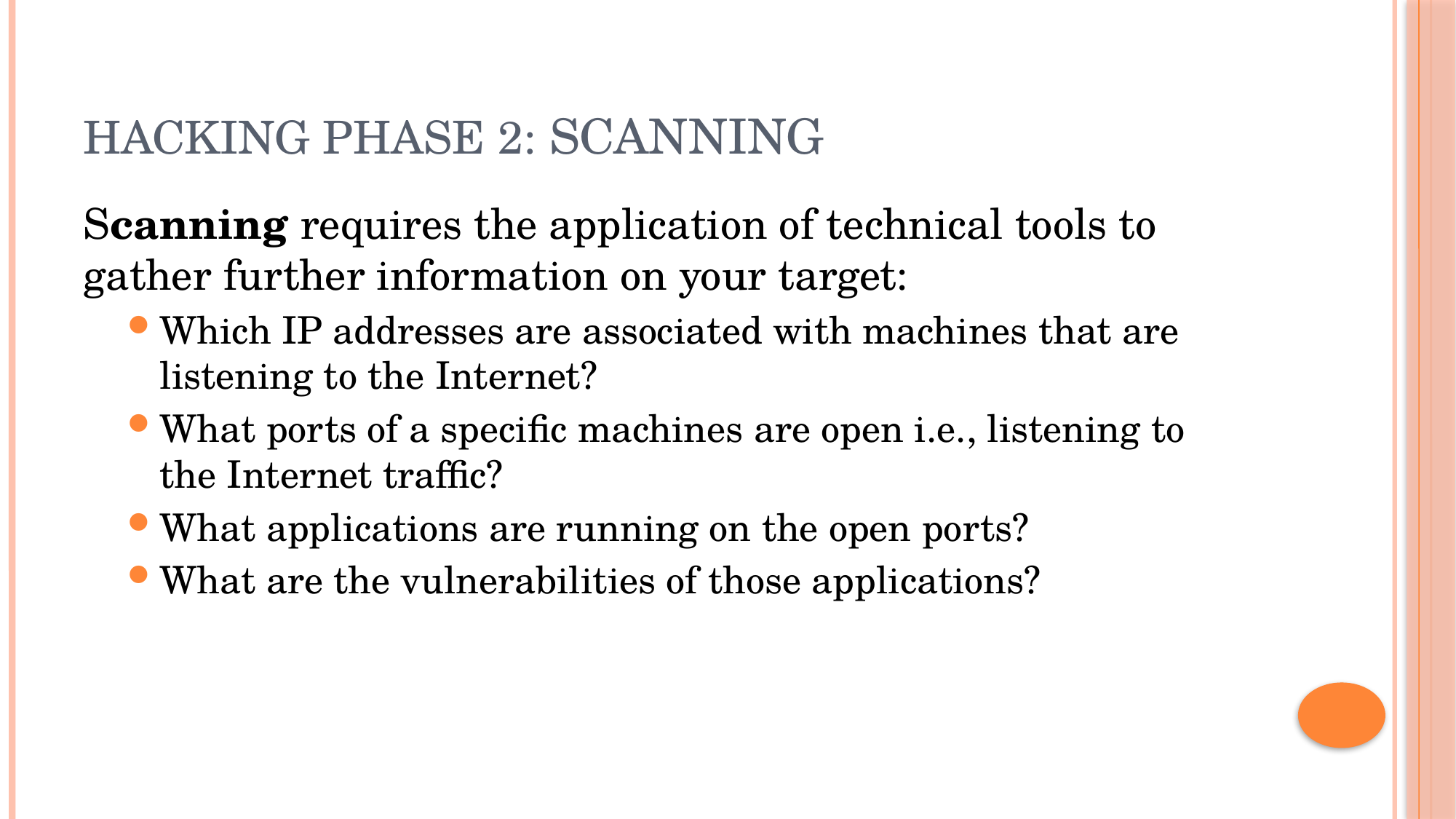

# Hacking Phase 2: Scanning
Scanning requires the application of technical tools to gather further information on your target:
Which IP addresses are associated with machines that are listening to the Internet?
What ports of a specific machines are open i.e., listening to the Internet traffic?
What applications are running on the open ports?
What are the vulnerabilities of those applications?